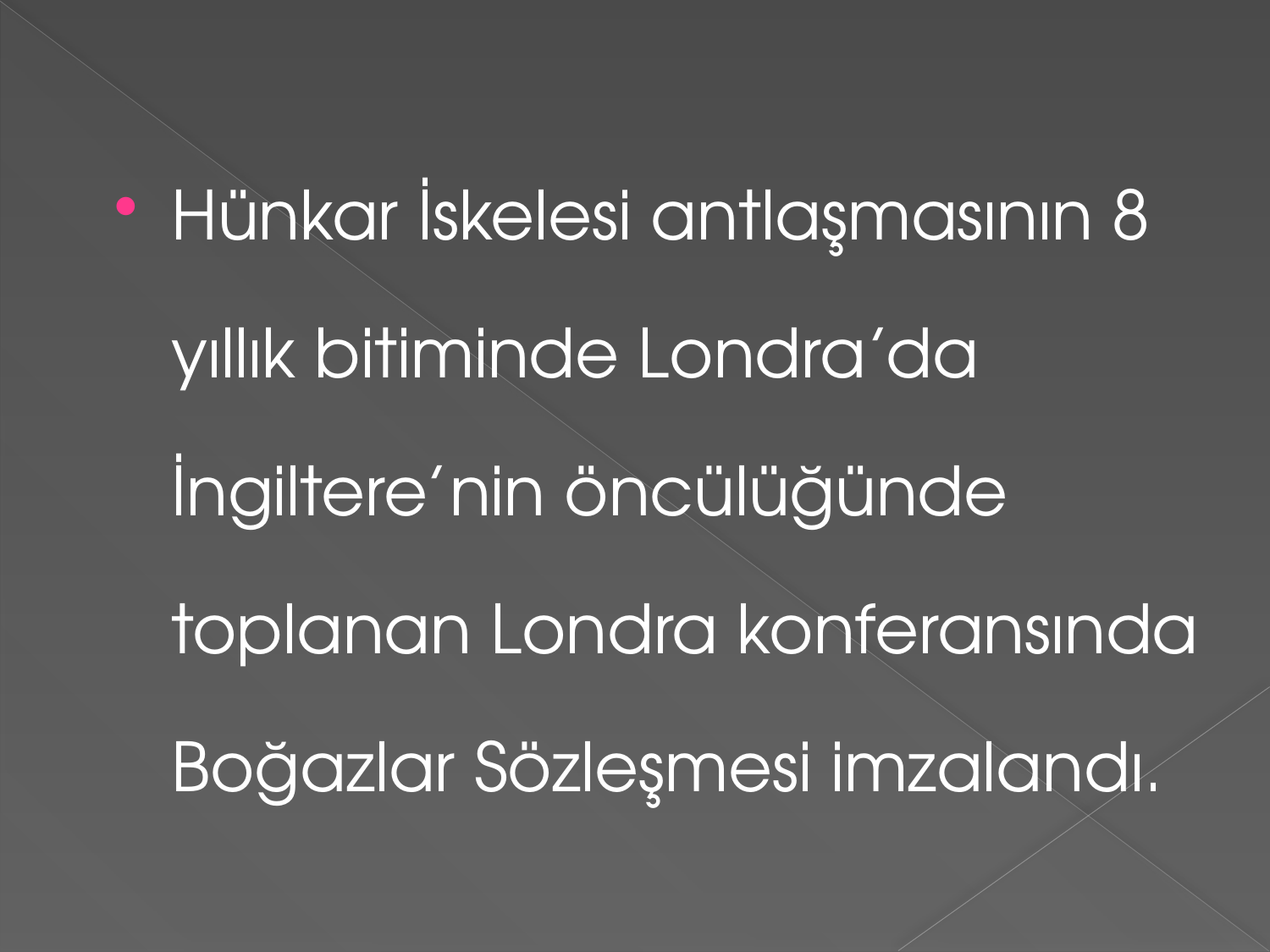

Hünkar İskelesi antlaşmasının 8 yıllık bitiminde Londra’da İngiltere’nin öncülüğünde toplanan Londra konferansında Boğazlar Sözleşmesi imzalandı.